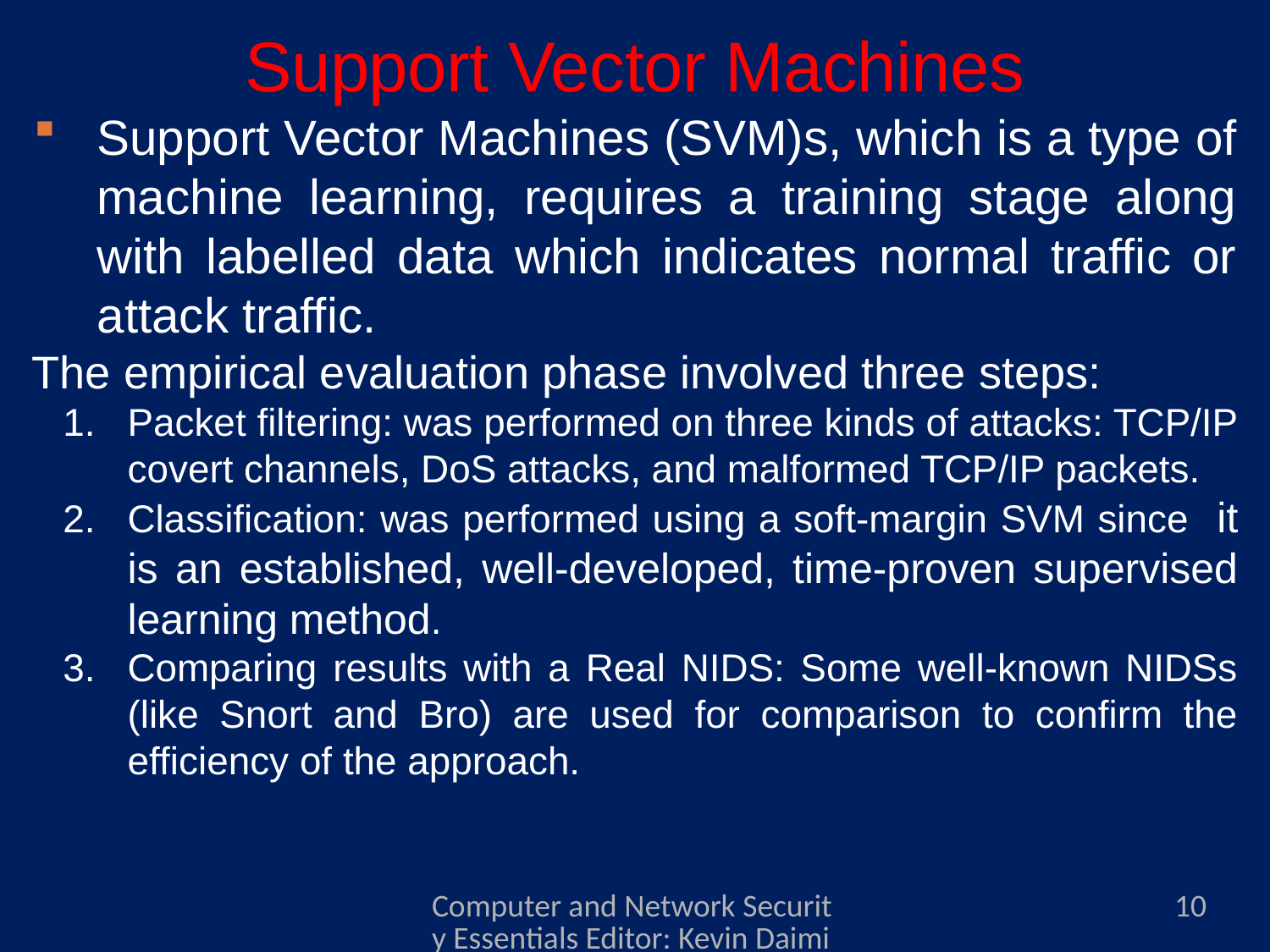

# Support Vector Machines
Support Vector Machines (SVM)s, which is a type of machine learning, requires a training stage along with labelled data which indicates normal traffic or attack traffic.
The empirical evaluation phase involved three steps:
Packet filtering: was performed on three kinds of attacks: TCP/IP covert channels, DoS attacks, and malformed TCP/IP packets.
Classification: was performed using a soft-margin SVM since  it is an established, well-developed, time-proven supervised learning method.
Comparing results with a Real NIDS: Some well-known NIDSs (like Snort and Bro) are used for comparison to confirm the efficiency of the approach.

Computer and Network Security Essentials Editor: Kevin Daimi Associate Editors: Guillermo Francia, Levent Ertaul, Luis H. Encinas, Eman El-Sheikh Published by Springer
10